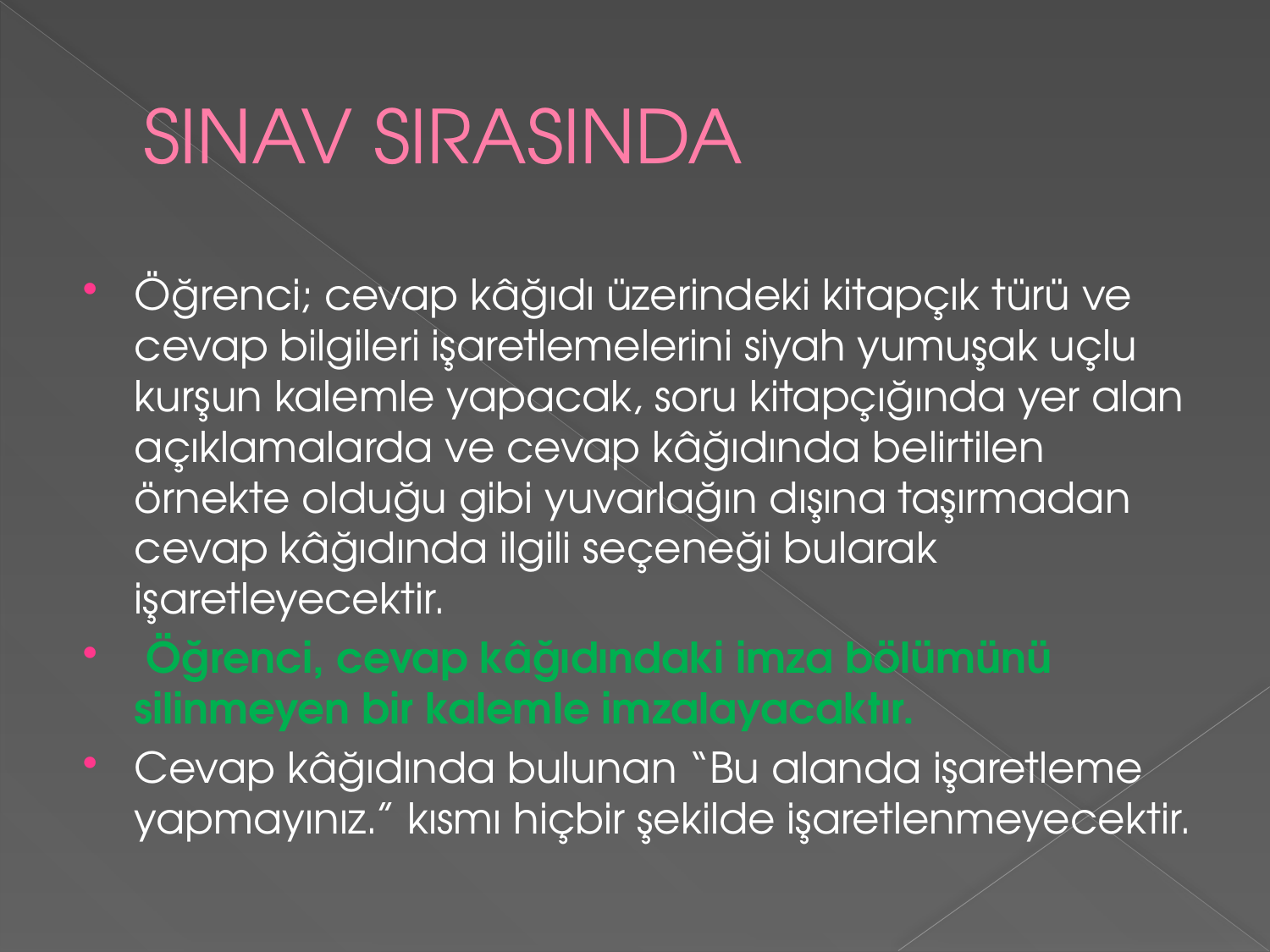

# SINAV SIRASINDA
Öğrenci; cevap kâğıdı üzerindeki kitapçık türü ve cevap bilgileri işaretlemelerini siyah yumuşak uçlu kurşun kalemle yapacak, soru kitapçığında yer alan açıklamalarda ve cevap kâğıdında belirtilen örnekte olduğu gibi yuvarlağın dışına taşırmadan cevap kâğıdında ilgili seçeneği bularak işaretleyecektir.
 Öğrenci, cevap kâğıdındaki imza bölümünü silinmeyen bir kalemle imzalayacaktır.
Cevap kâğıdında bulunan “Bu alanda işaretleme yapmayınız.” kısmı hiçbir şekilde işaretlenmeyecektir.